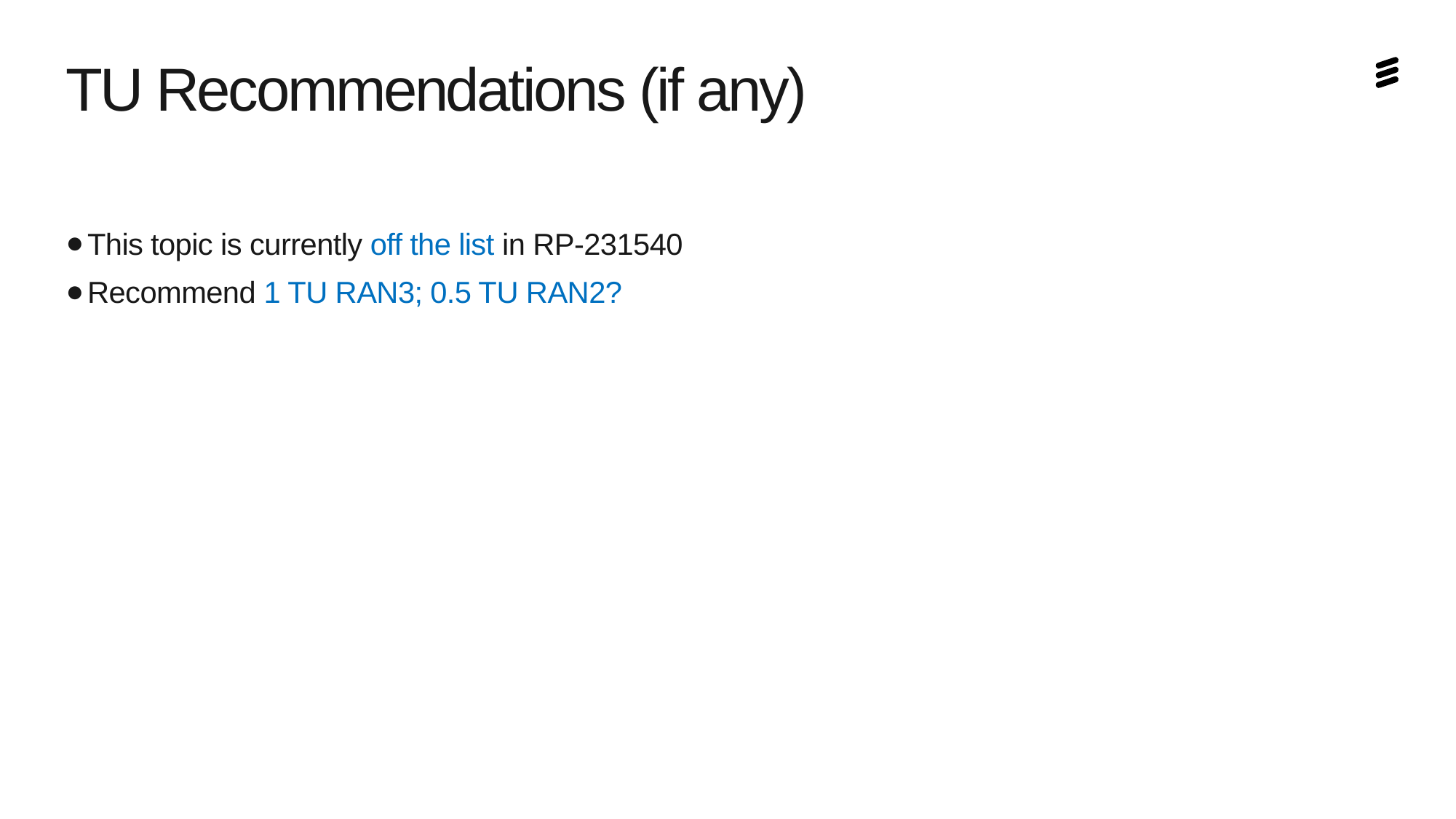

# TU Recommendations (if any)
This topic is currently off the list in RP-231540
Recommend 1 TU RAN3; 0.5 TU RAN2?